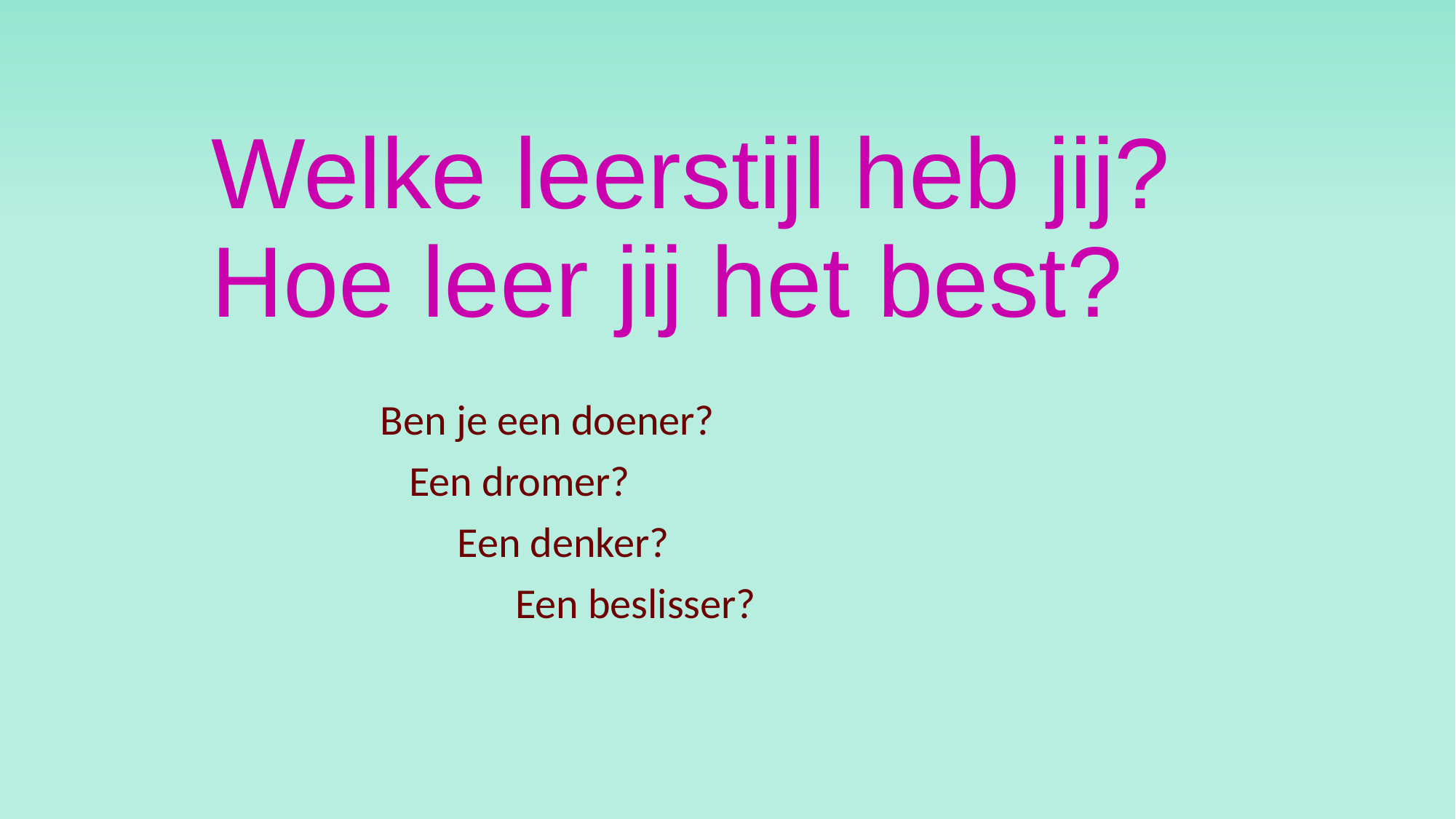

# Welke leerstijl heb jij? Hoe leer jij het best?
Ben je een doener?
   Een dromer?
        Een denker?
              Een beslisser?